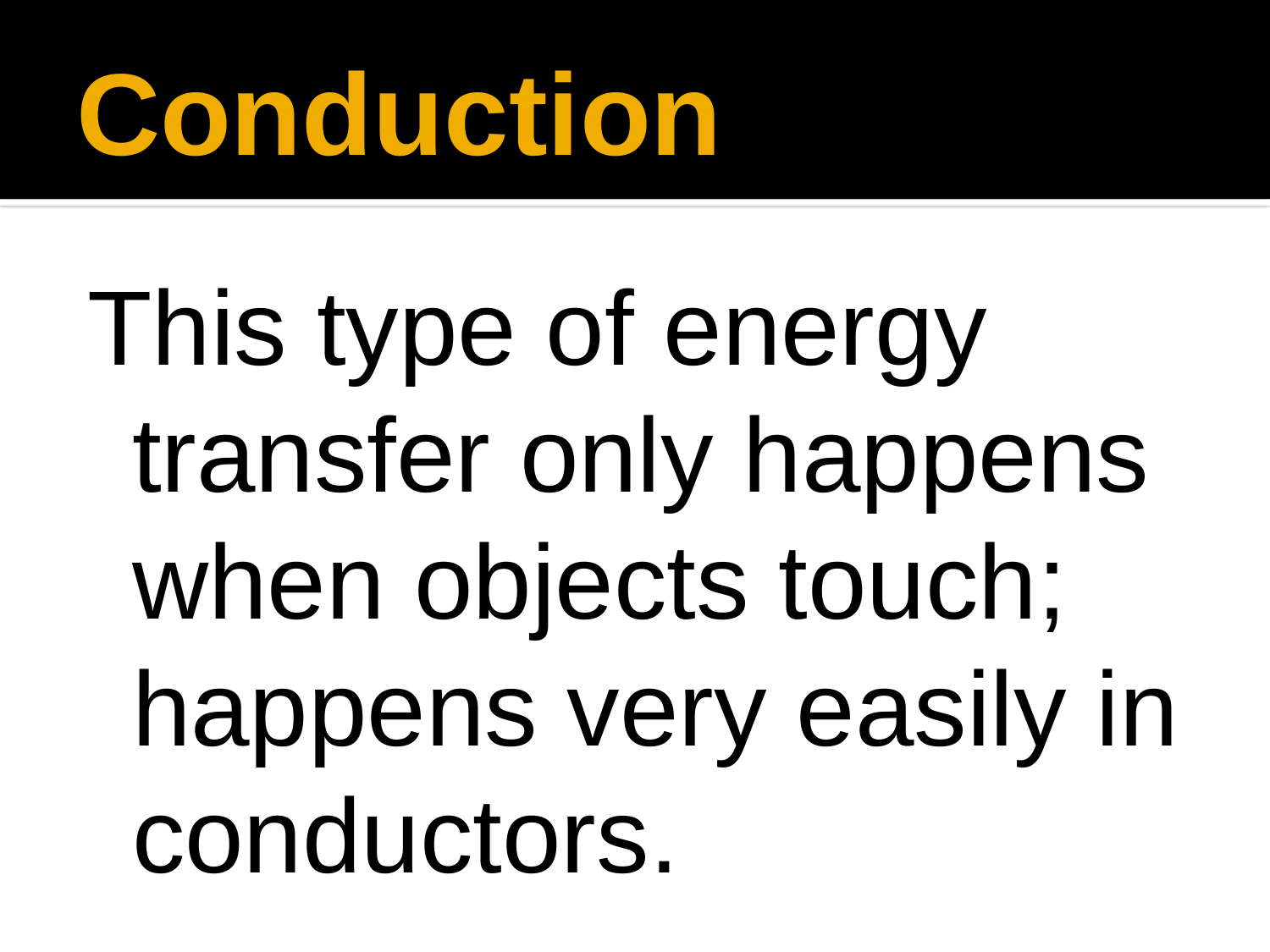

# Conduction
This type of energy transfer only happens when objects touch; happens very easily in conductors.